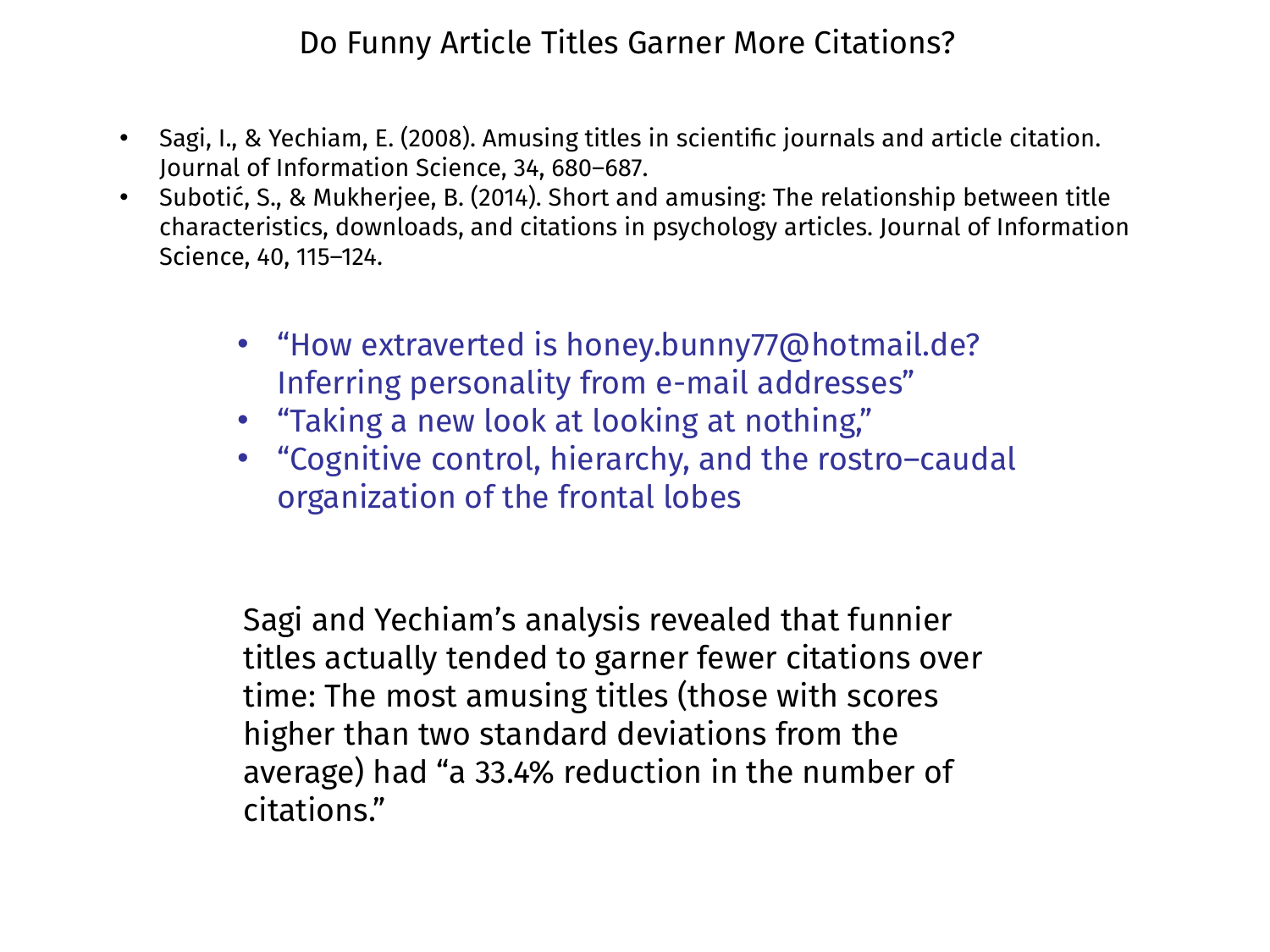

Do Funny Article Titles Garner More Citations?

Sagi, I., & Yechiam, E. (2008). Amusing titles in scientific journals and article citation. Journal of Information Science, 34, 680–687.
Subotić, S., & Mukherjee, B. (2014). Short and amusing: The relationship between title characteristics, downloads, and citations in psychology articles. Journal of Information Science, 40, 115–124.
“How extraverted is honey.bunny77@hotmail.de? Inferring personality from e-mail addresses”
“Taking a new look at looking at nothing,”
“Cognitive control, hierarchy, and the rostro–caudal organization of the frontal lobes
Sagi and Yechiam’s analysis revealed that funnier titles actually tended to garner fewer citations over time: The most amusing titles (those with scores higher than two standard deviations from the average) had “a 33.4% reduction in the number of citations.”